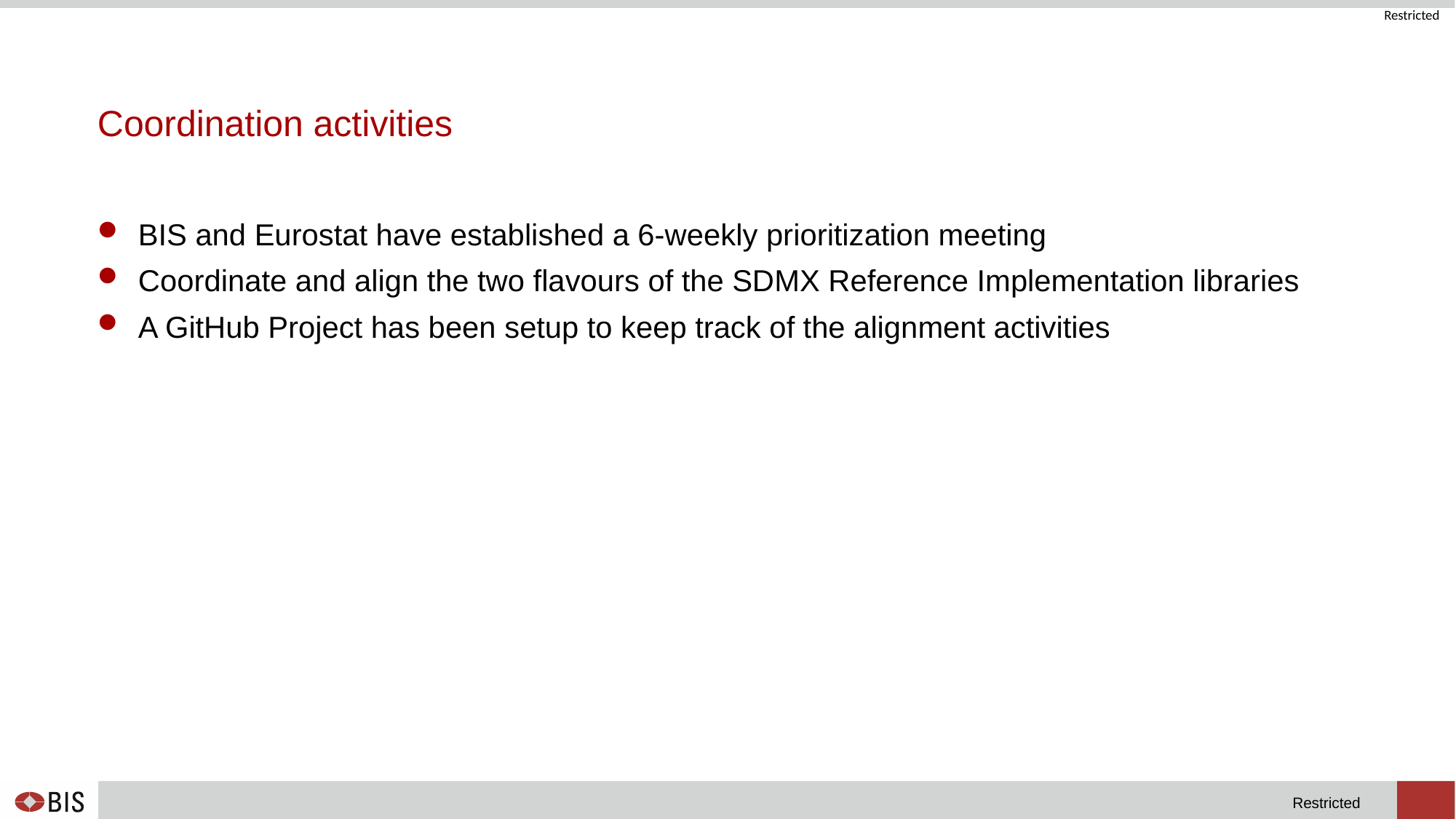

# Coordination activities
BIS and Eurostat have established a 6-weekly prioritization meeting
Coordinate and align the two flavours of the SDMX Reference Implementation libraries
A GitHub Project has been setup to keep track of the alignment activities